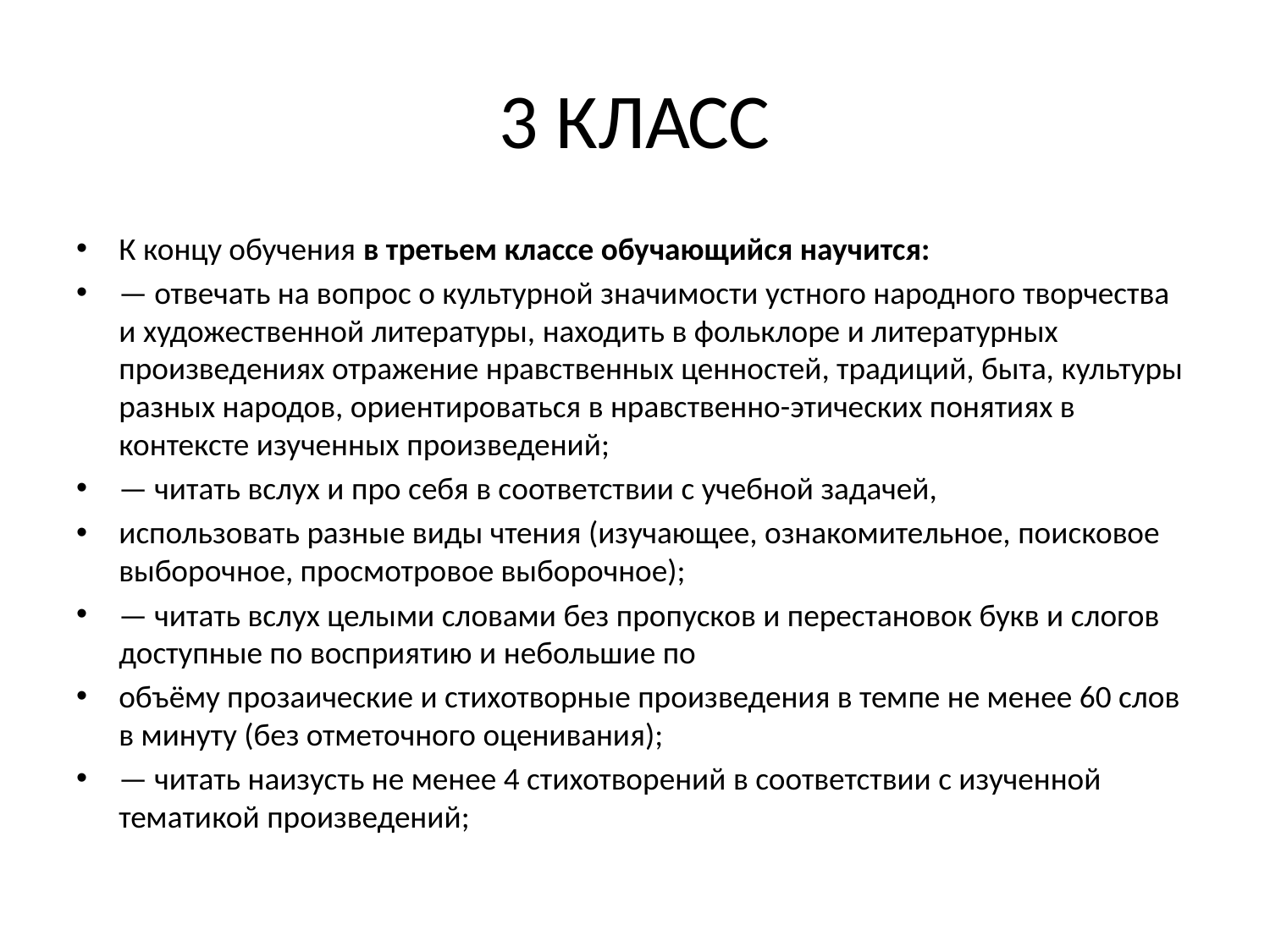

# 3 КЛАСС
К концу обучения в третьем классе обучающийся научится:
— отвечать на вопрос о культурной значимости устного народного творчества и художественной литературы, находить в фольклоре и литературных произведениях отражение нравственных ценностей, традиций, быта, культуры разных народов, ориентироваться в нравственно-этических понятиях в контексте изученных произведений;
— читать вслух и про себя в соответствии с учебной задачей,
использовать разные виды чтения (изучающее, ознакомительное, поисковое выборочное, просмотровое выборочное);
— читать вслух целыми словами без пропусков и перестановок букв и слогов доступные по восприятию и небольшие по
объёму прозаические и стихотворные произведения в темпе не менее 60 слов в минуту (без отметочного оценивания);
— читать наизусть не менее 4 стихотворений в соответствии с изученной тематикой произведений;